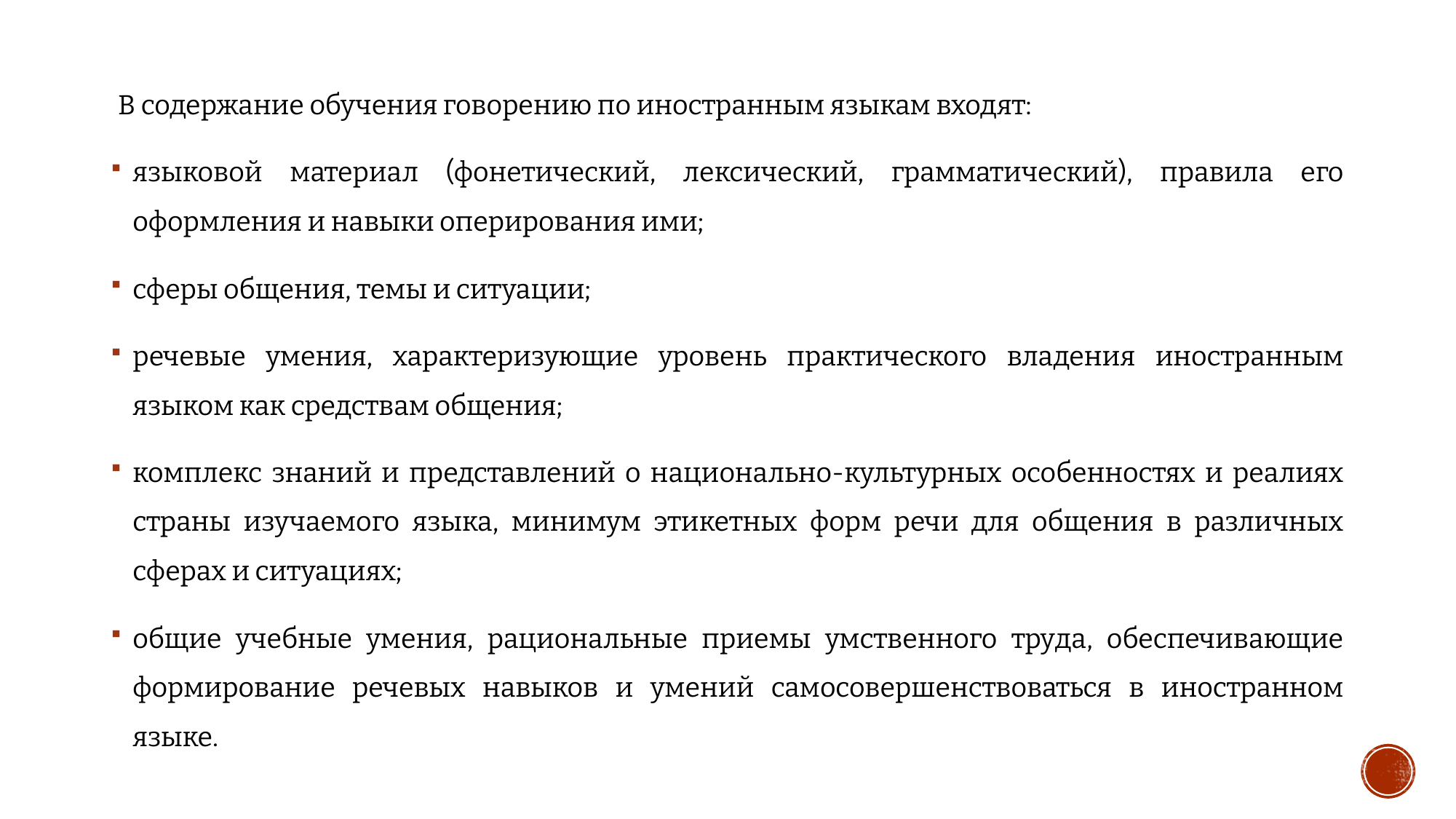

В содержание обучения говорению по иностранным языкам входят:
языковой материал (фонетический, лексический, грамматический), правила его оформления и навыки оперирования ими;
сферы общения, темы и ситуации;
речевые умения, характеризующие уровень практического владения иностранным языком как средствам общения;
комплекс знаний и представлений о национально-культурных особенностях и реалиях страны изучаемого языка, минимум этикетных форм речи для общения в различных сферах и ситуациях;
общие учебные умения, рациональные приемы умственного труда, обеспечивающие формирование речевых навыков и умений самосовершенствоваться в иностранном языке.